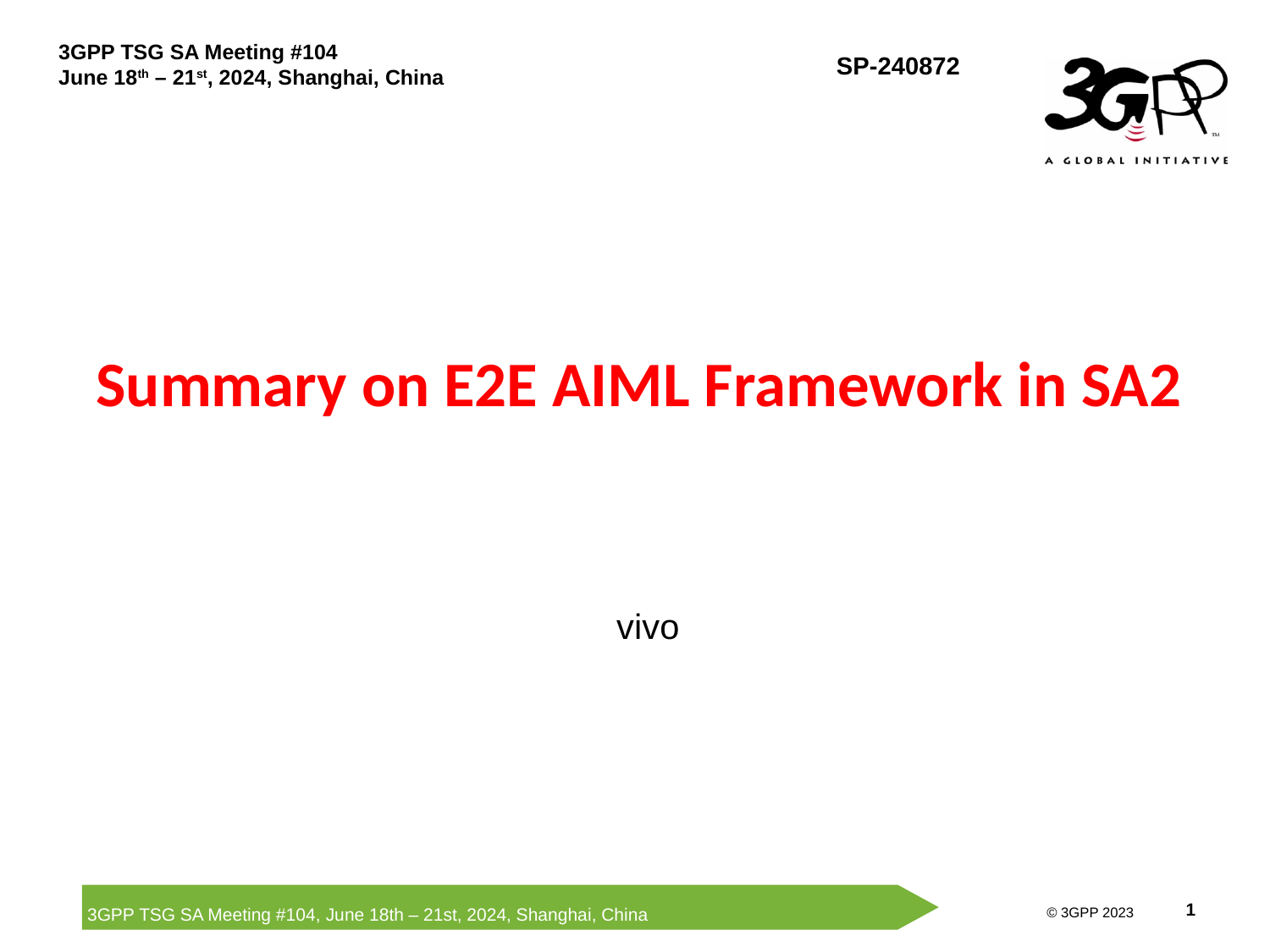

# Summary on E2E AIML Framework in SA2

vivo